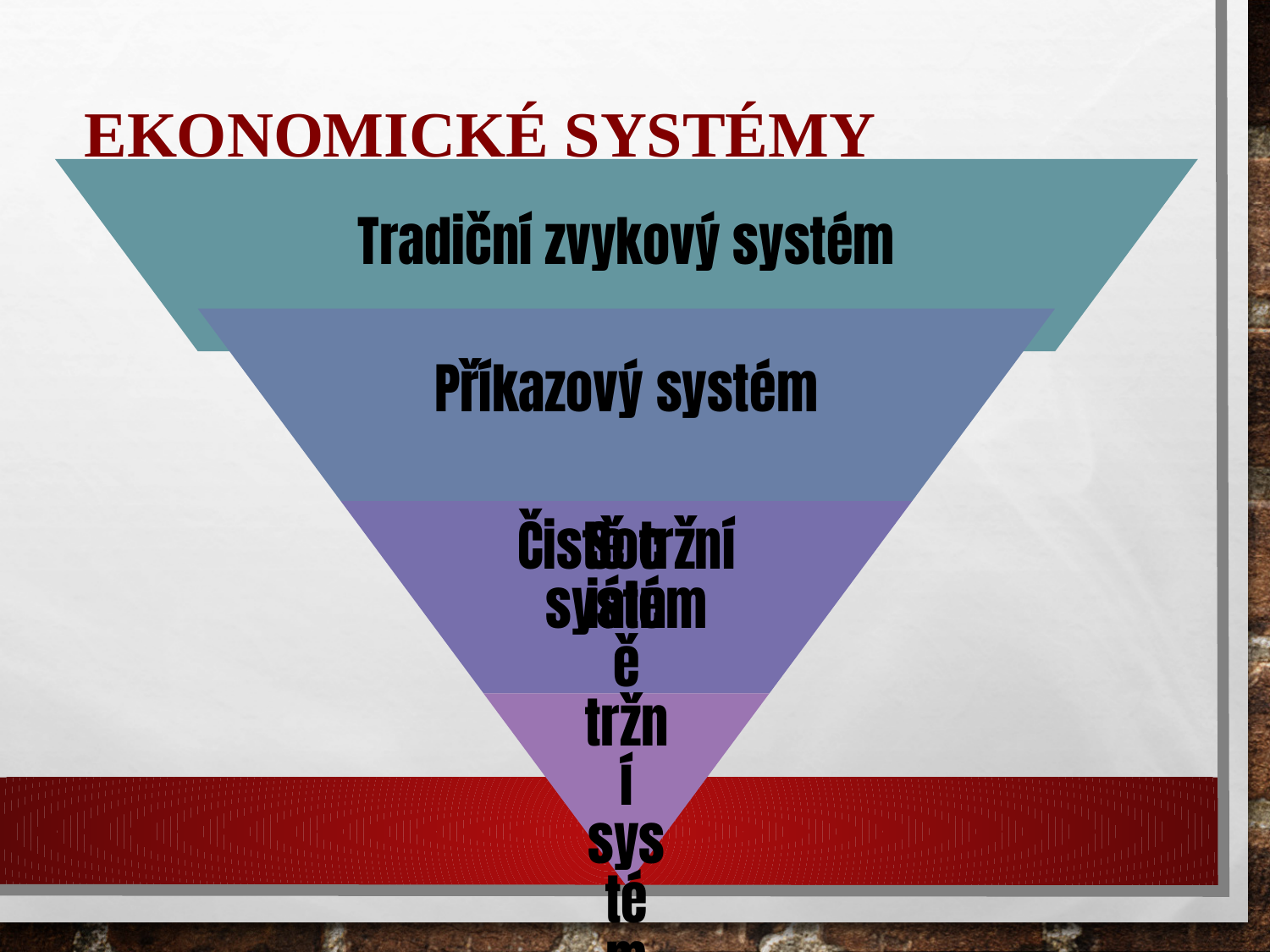

# EKONOMICKÉ SYSTÉMY
Tradiční zvykový systém
Příkazový systém
Čistě tržní systém
Sociálně tržní systém